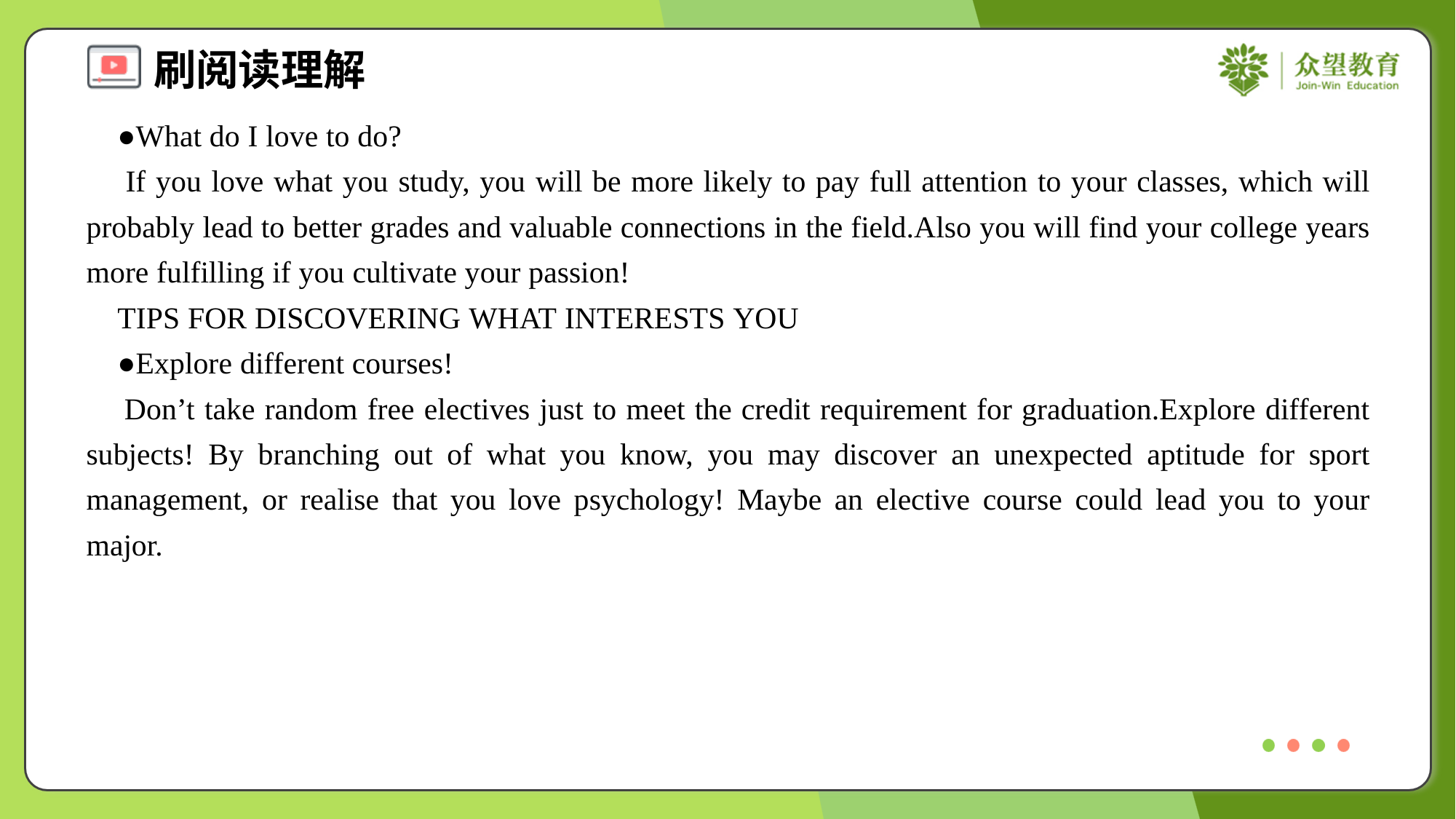

●What do I love to do?
    If you love what you study, you will be more likely to pay full attention to your classes, which will probably lead to better grades and valuable connections in the field.Also you will find your college years more fulfilling if you cultivate your passion!
    TIPS FOR DISCOVERING WHAT INTERESTS YOU
    ●Explore different courses!
    Don’t take random free electives just to meet the credit requirement for graduation.Explore different subjects! By branching out of what you know, you may discover an unexpected aptitude for sport management, or realise that you love psychology! Maybe an elective course could lead you to your major.#1.1.1.5.1